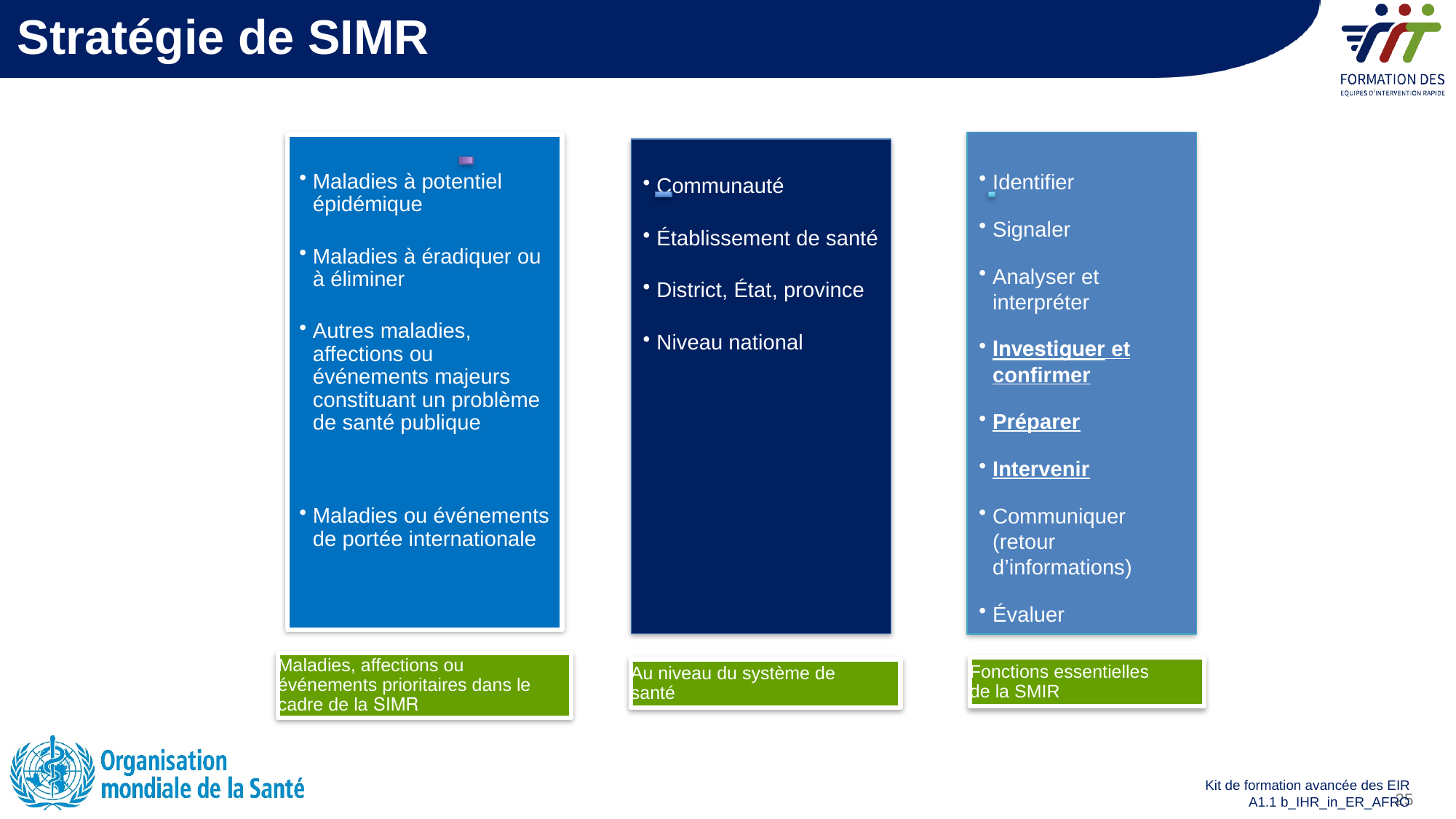

Stratégie de SIMR
Maladies, affections ou événements prioritaires dans le cadre de la SIMR
Maladies à potentiel épidémique

Maladies à éradiquer ou à éliminer

Autres maladies, affections ou événements majeurs constituant un problème de santé publique

Maladies ou événements de portée internationale
Au niveau du système de santé
Communauté

Établissement de santé

District, État, province

Niveau national

Fonctions essentielles de la SMIR
Identifier

Signaler

Analyser et interpréter

Investiguer et confirmer

Préparer

Intervenir

Communiquer (retour d’informations)

Évaluer